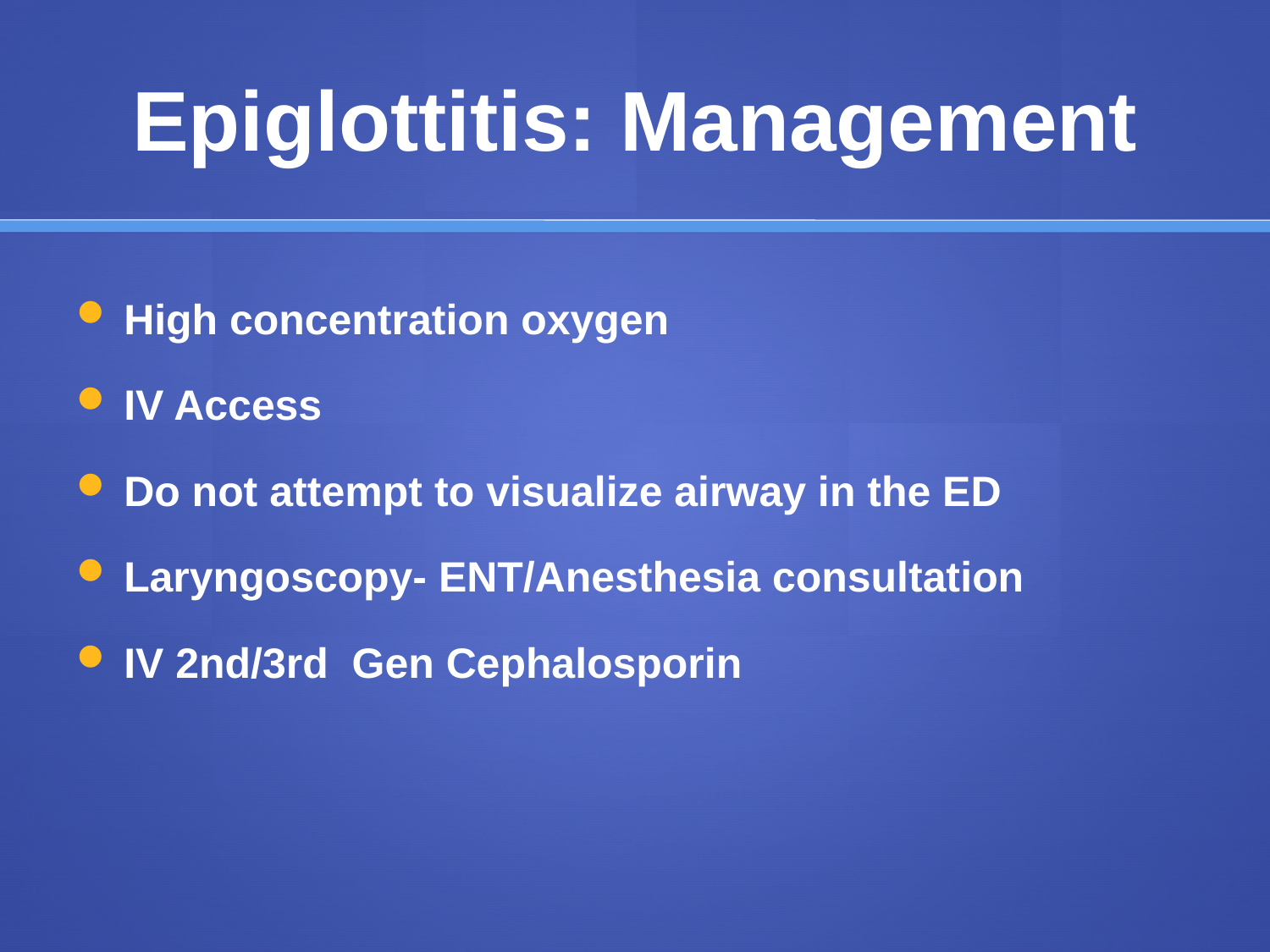

# Epiglottitis: Management
High concentration oxygen
IV Access
Do not attempt to visualize airway in the ED
Laryngoscopy- ENT/Anesthesia consultation
IV 2nd/3rd  Gen Cephalosporin